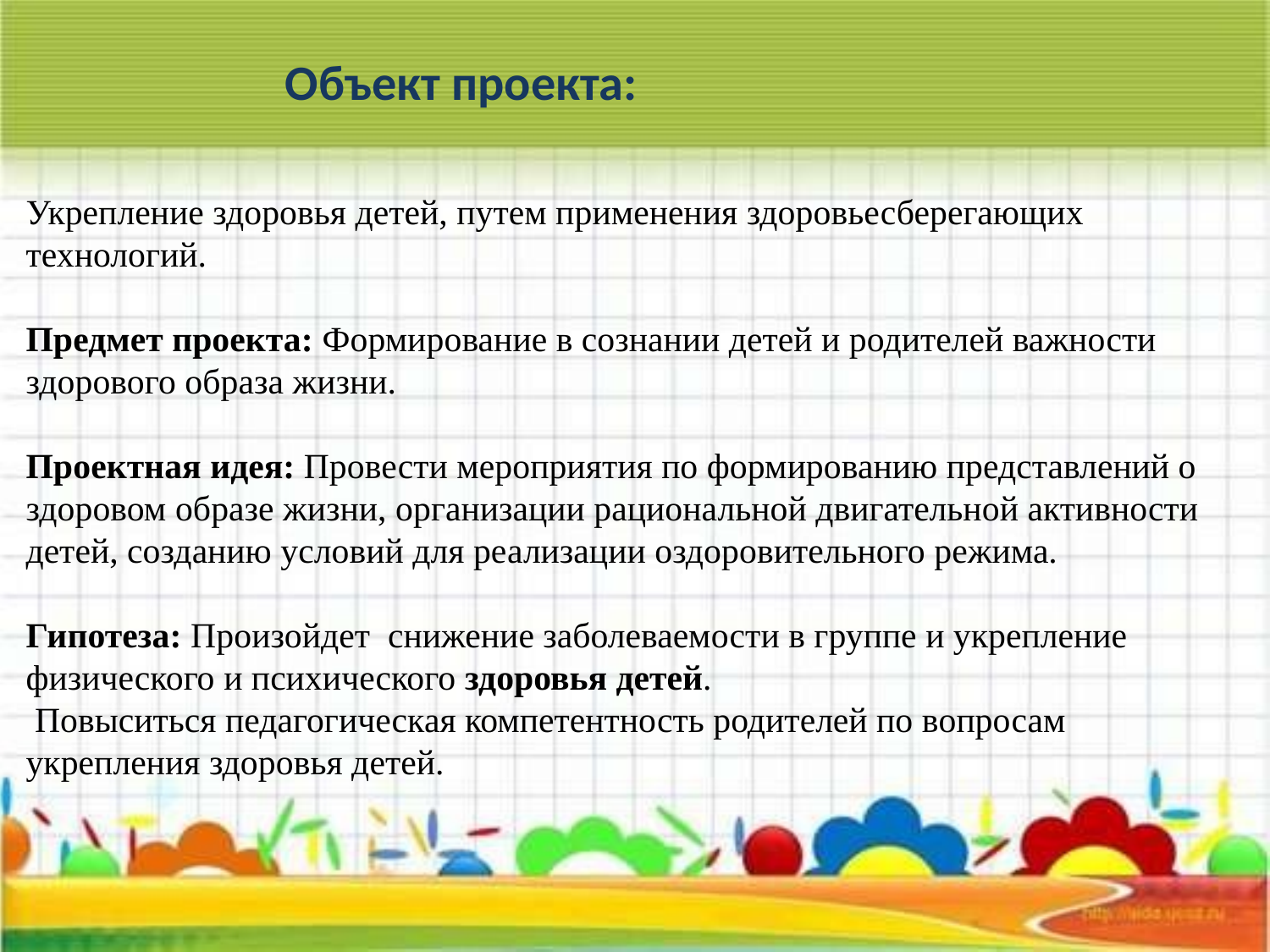

# Объект проекта:
Укрепление здоровья детей, путем применения здоровьесберегающих технологий.

Предмет проекта: Формирование в сознании детей и родителей важности здорового образа жизни.

Проектная идея: Провести мероприятия по формированию представлений о здоровом образе жизни, организации рациональной двигательной активности детей, созданию условий для реализации оздоровительного режима.

Гипотеза: Произойдет  снижение заболеваемости в группе и укрепление физического и психического здоровья детей.
 Повыситься педагогическая компетентность родителей по вопросам укрепления здоровья детей.